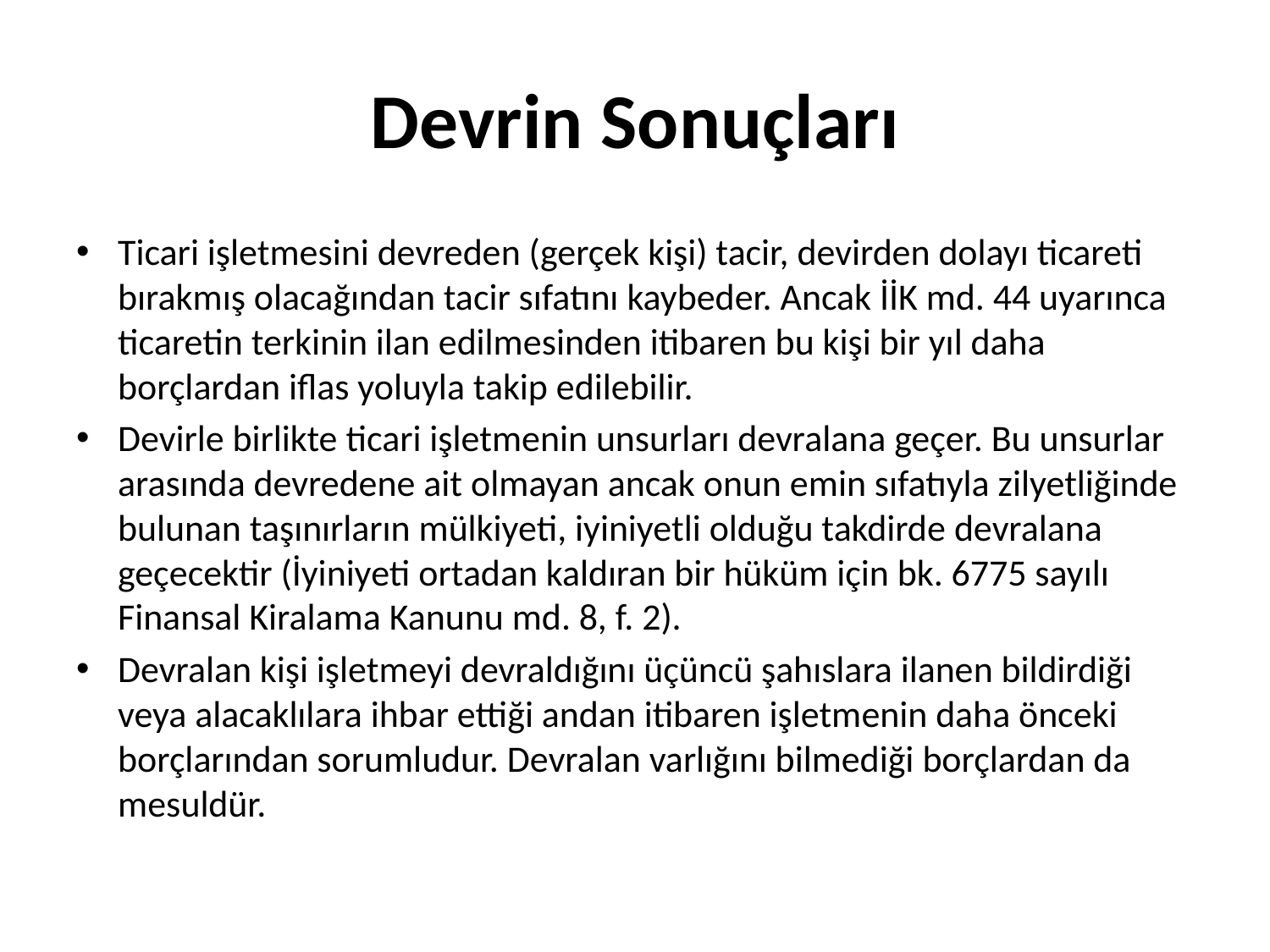

# Devrin Sonuçları
Ticari işletmesini devreden (gerçek kişi) tacir, devirden dolayı ticareti bırakmış olacağından tacir sıfatını kaybeder. Ancak İİK md. 44 uyarınca ticaretin terkinin ilan edilmesinden itibaren bu kişi bir yıl daha borçlardan iflas yoluyla takip edilebilir.
Devirle birlikte ticari işletmenin unsurları devralana geçer. Bu unsurlar arasında devredene ait olmayan ancak onun emin sıfatıyla zilyetliğinde bulunan taşınırların mülkiyeti, iyiniyetli olduğu takdirde devralana geçecektir (İyiniyeti ortadan kaldıran bir hüküm için bk. 6775 sayılı Finansal Kiralama Kanunu md. 8, f. 2).
Devralan kişi işletmeyi devraldığını üçüncü şahıslara ilanen bildirdiği veya alacaklılara ihbar ettiği andan itibaren işletmenin daha önceki borçlarından sorumludur. Devralan varlığını bilmediği borçlardan da mesuldür.